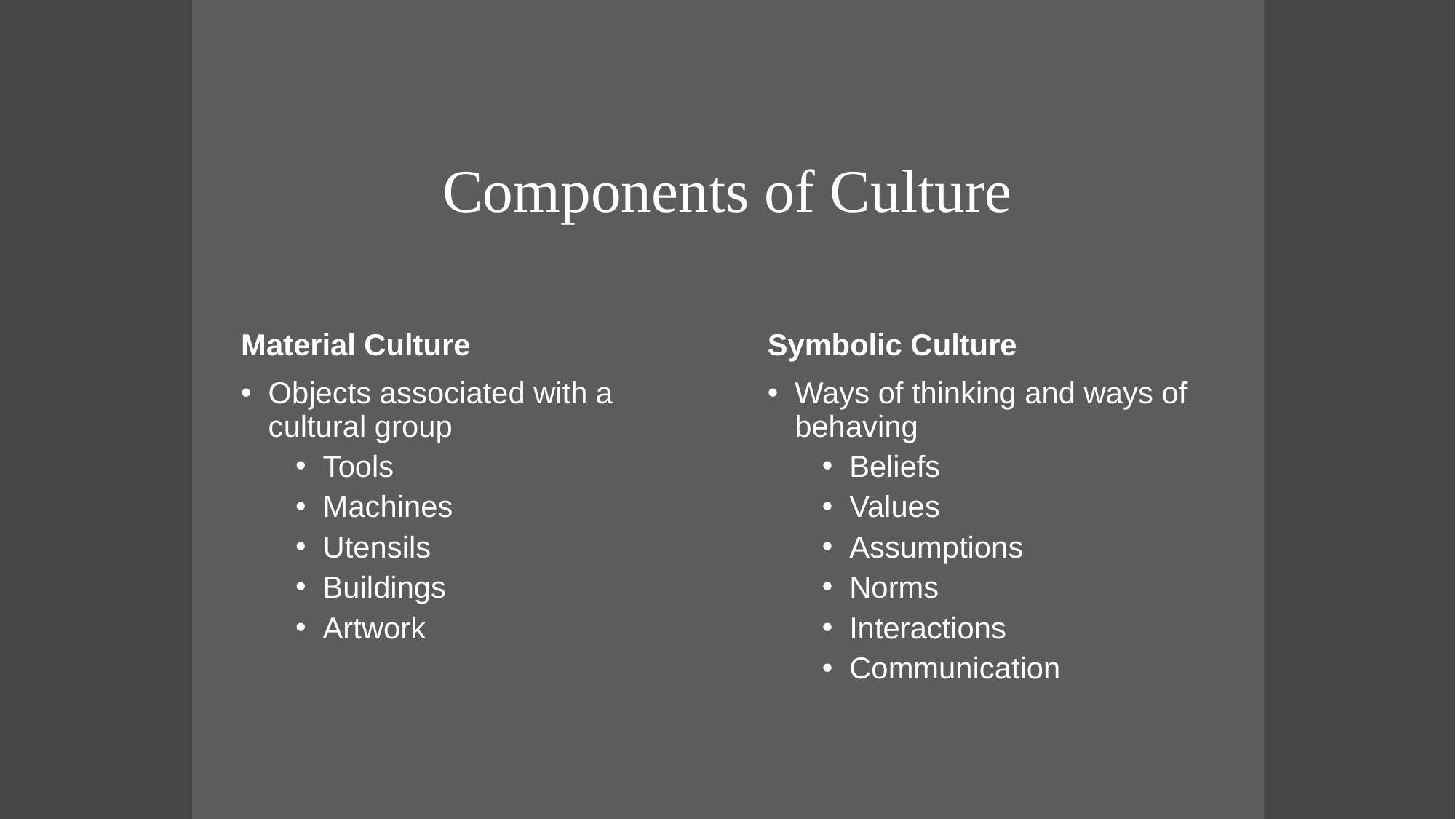

# Components of Culture
Material Culture
Objects associated with a cultural group
Tools
Machines
Utensils
Buildings
Artwork
Symbolic Culture
Ways of thinking and ways of behaving
Beliefs
Values
Assumptions
Norms
Interactions
Communication